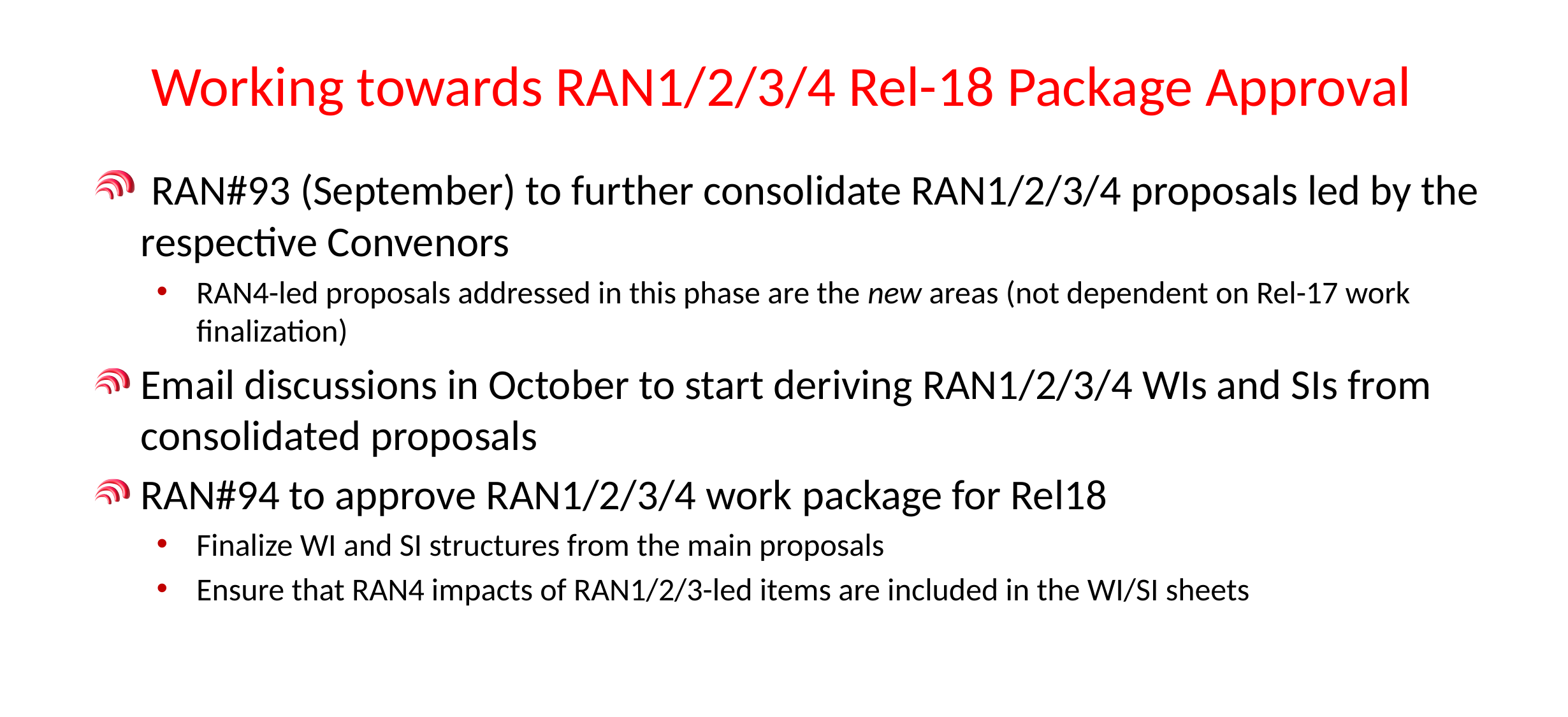

# Working towards RAN1/2/3/4 Rel-18 Package Approval
 RAN#93 (September) to further consolidate RAN1/2/3/4 proposals led by the respective Convenors
RAN4-led proposals addressed in this phase are the new areas (not dependent on Rel-17 work finalization)
Email discussions in October to start deriving RAN1/2/3/4 WIs and SIs from consolidated proposals
RAN#94 to approve RAN1/2/3/4 work package for Rel18
Finalize WI and SI structures from the main proposals
Ensure that RAN4 impacts of RAN1/2/3-led items are included in the WI/SI sheets